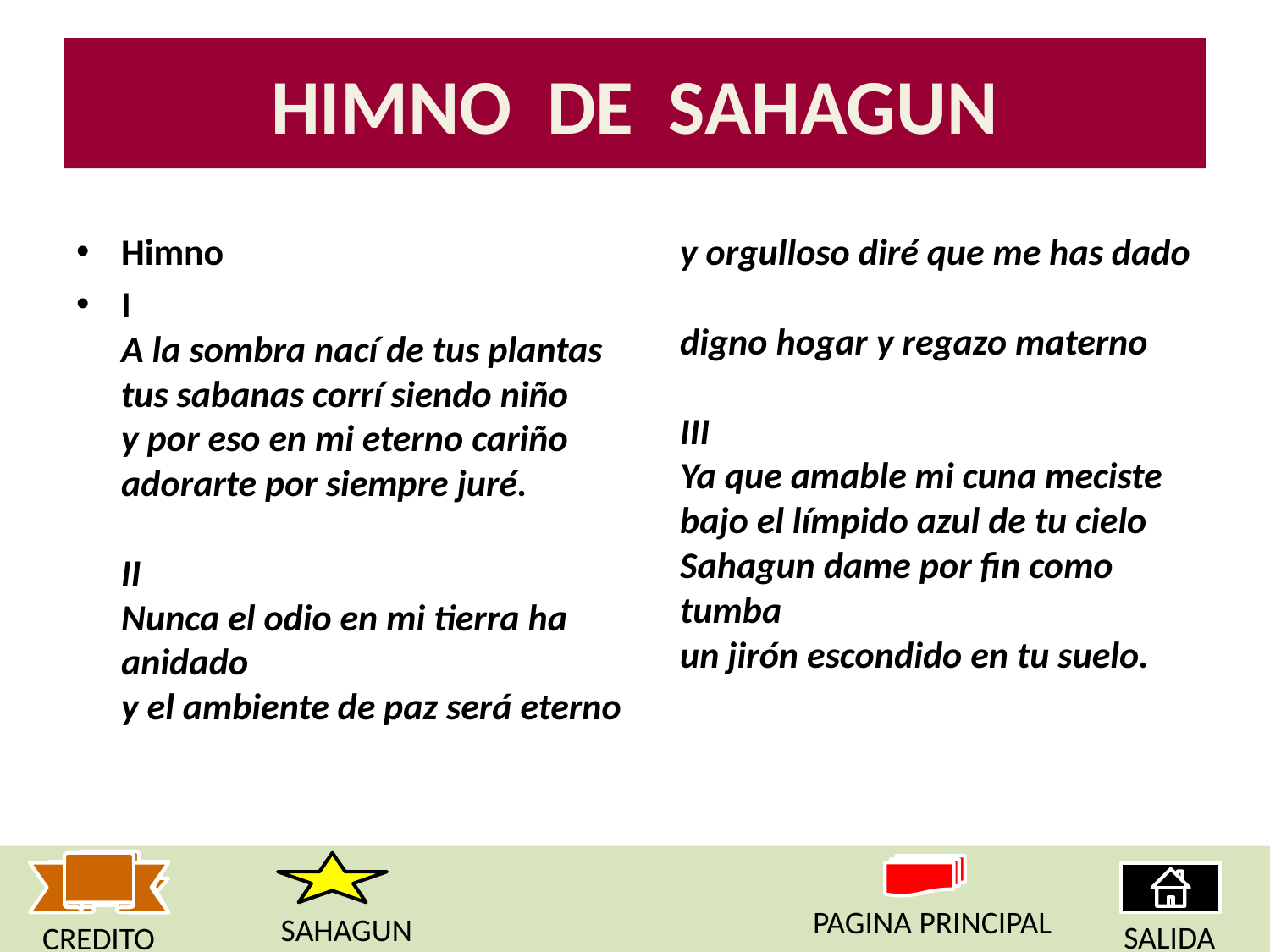

# HIMNO  DE  SAHAGUN
Himno
I
A la sombra nací de tus plantas
tus sabanas corrí siendo niño
y por eso en mi eterno cariño
adorarte por siempre juré.
II
Nunca el odio en mi tierra ha anidado
y el ambiente de paz será eterno
y orgulloso diré que me has dado
digno hogar y regazo materno
III
Ya que amable mi cuna meciste
bajo el límpido azul de tu cielo
Sahagun dame por fin como tumba
un jirón escondido en tu suelo.

PAGINA PRINCIPAL
SAHAGUN
SALIDA
CREDITO